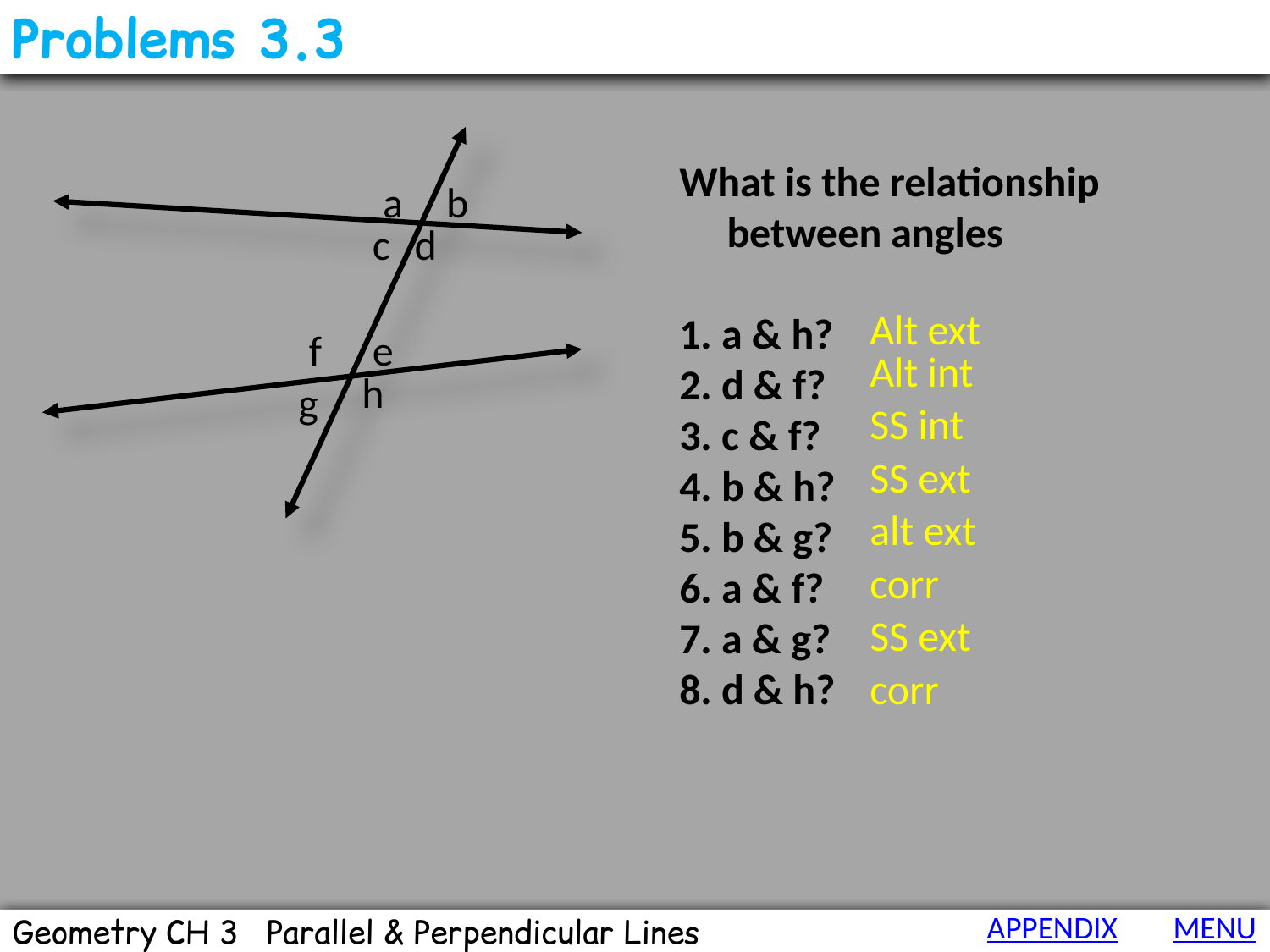

Problems 3.3

What is the relationship between angles

1. a & h?
2. d & f?
3. c & f?
4. b & h?
5. b & g?
6. a & f?
7. a & g?
8. d & h?
a
b

c
d
Alt ext
f
e
Alt int

h
g
SS int
SS ext
alt ext
corr
SS ext
corr
APPENDIX
MENU
Geometry CH 3	Parallel & Perpendicular Lines